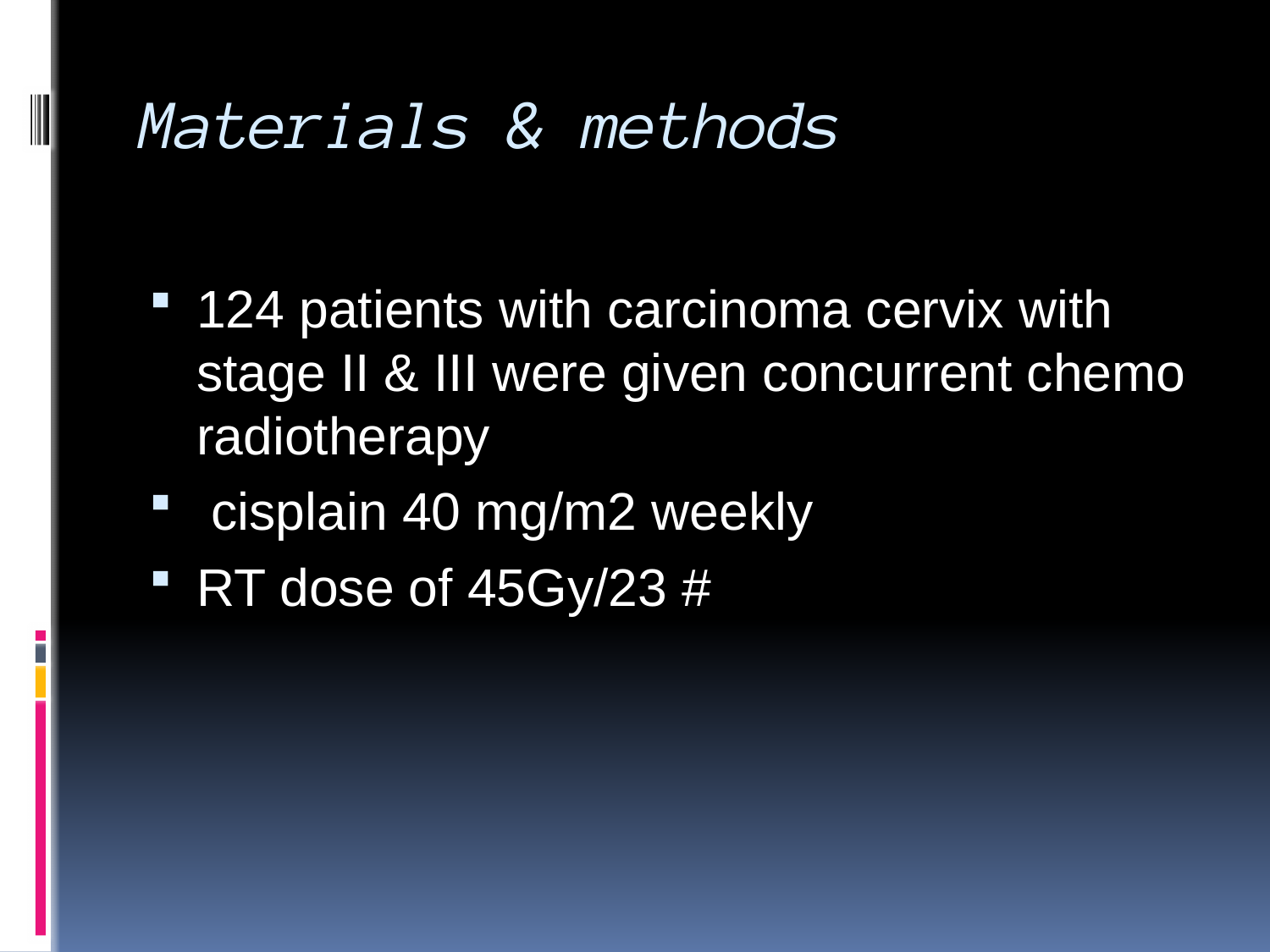

# Materials & methods
124 patients with carcinoma cervix with stage II & III were given concurrent chemo radiotherapy
 cisplain 40 mg/m2 weekly
RT dose of 45Gy/23 #